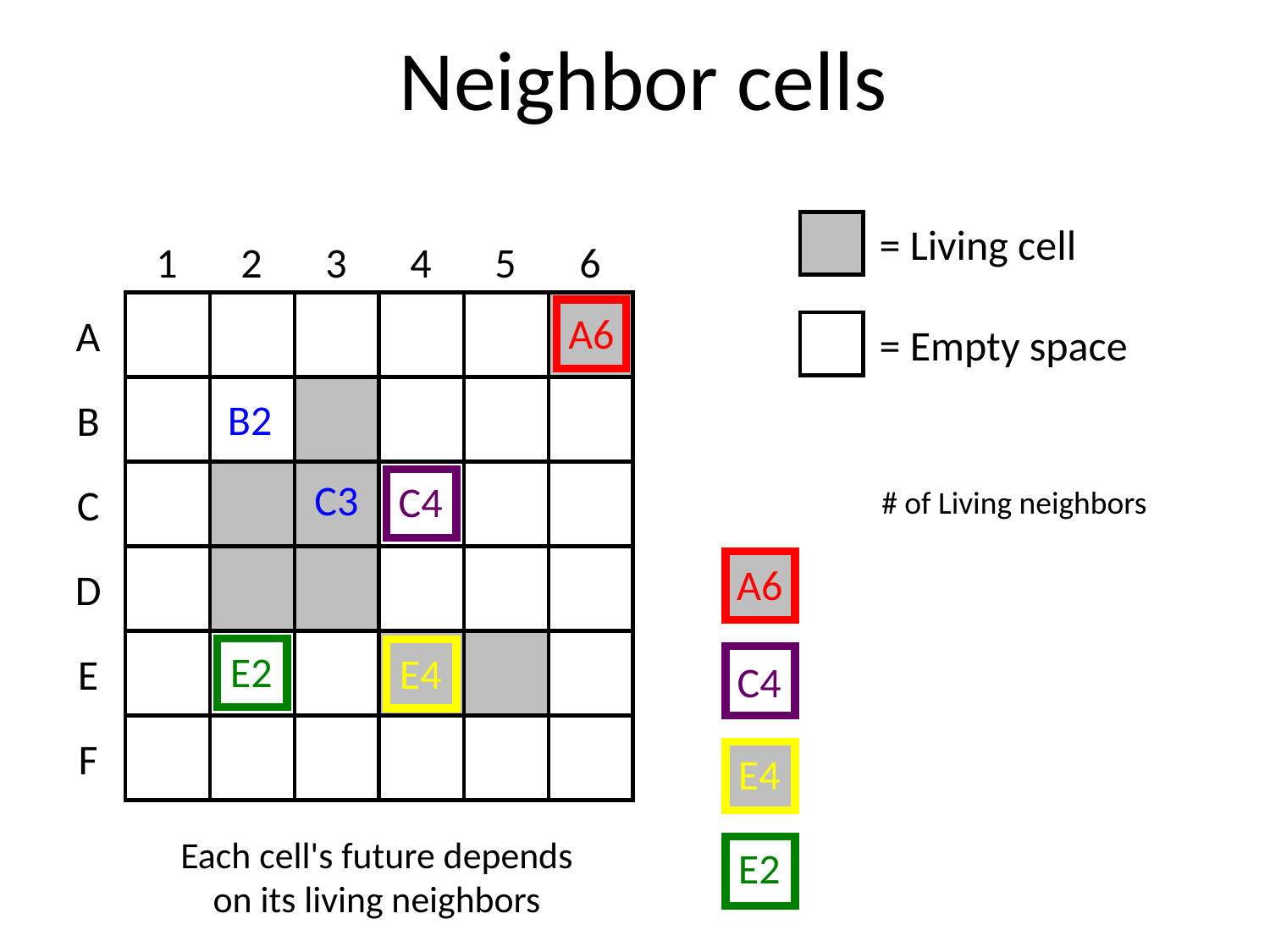

Neighbor cells
 = Living cell

1
2
3
4
5
6

A6
A
 = Empty space

B2
B

C3
C4

C
# of Living neighbors

A6
D

E2

E4
E

C4

F
E4

Each cell's future depends on its living neighbors
E2